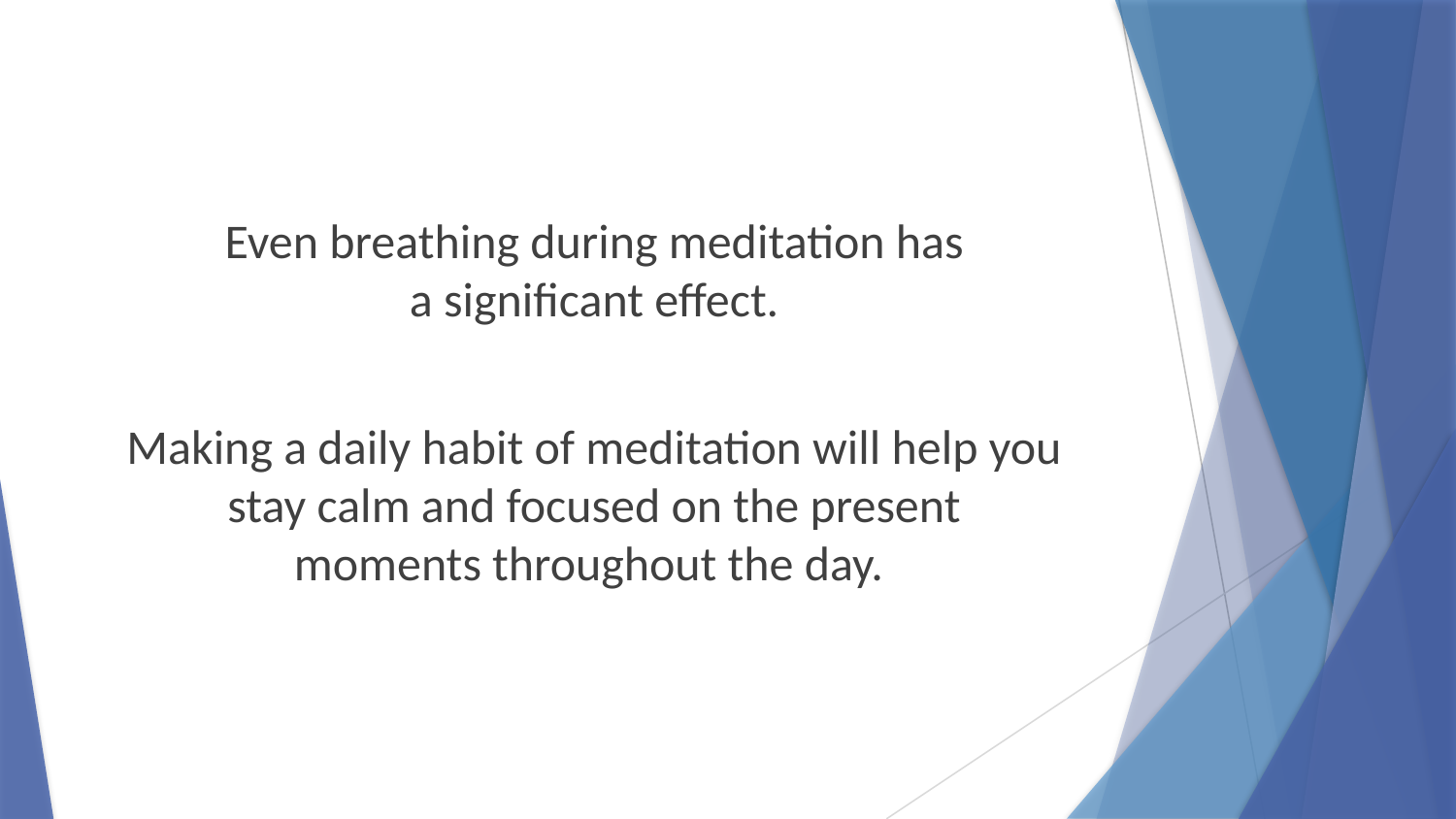

Even breathing during meditation has
a significant effect.

Making a daily habit of meditation will help you stay calm and focused on the present
moments throughout the day.